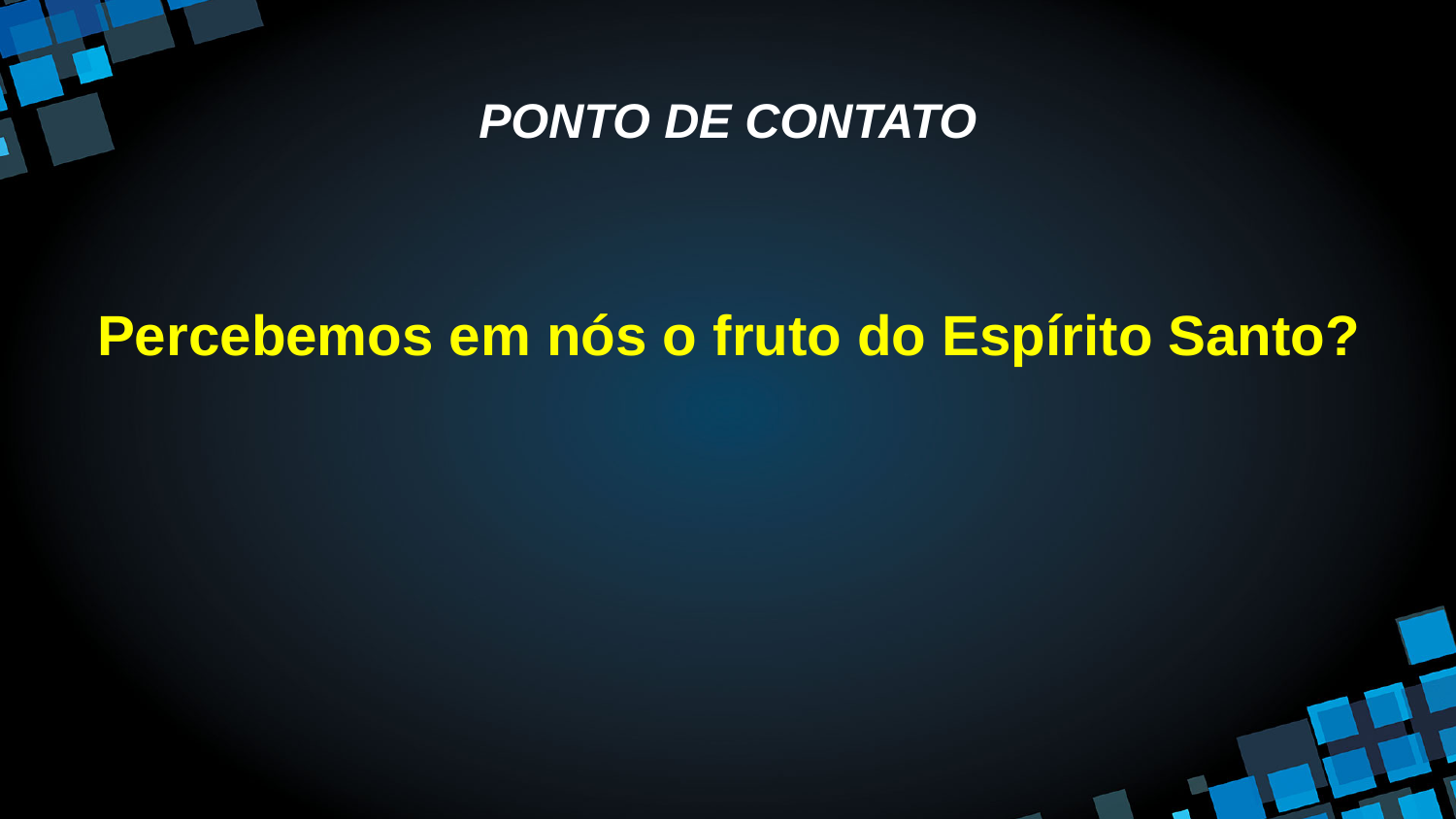

# PONTO DE CONTATO

Percebemos em nós o fruto do Espírito Santo?